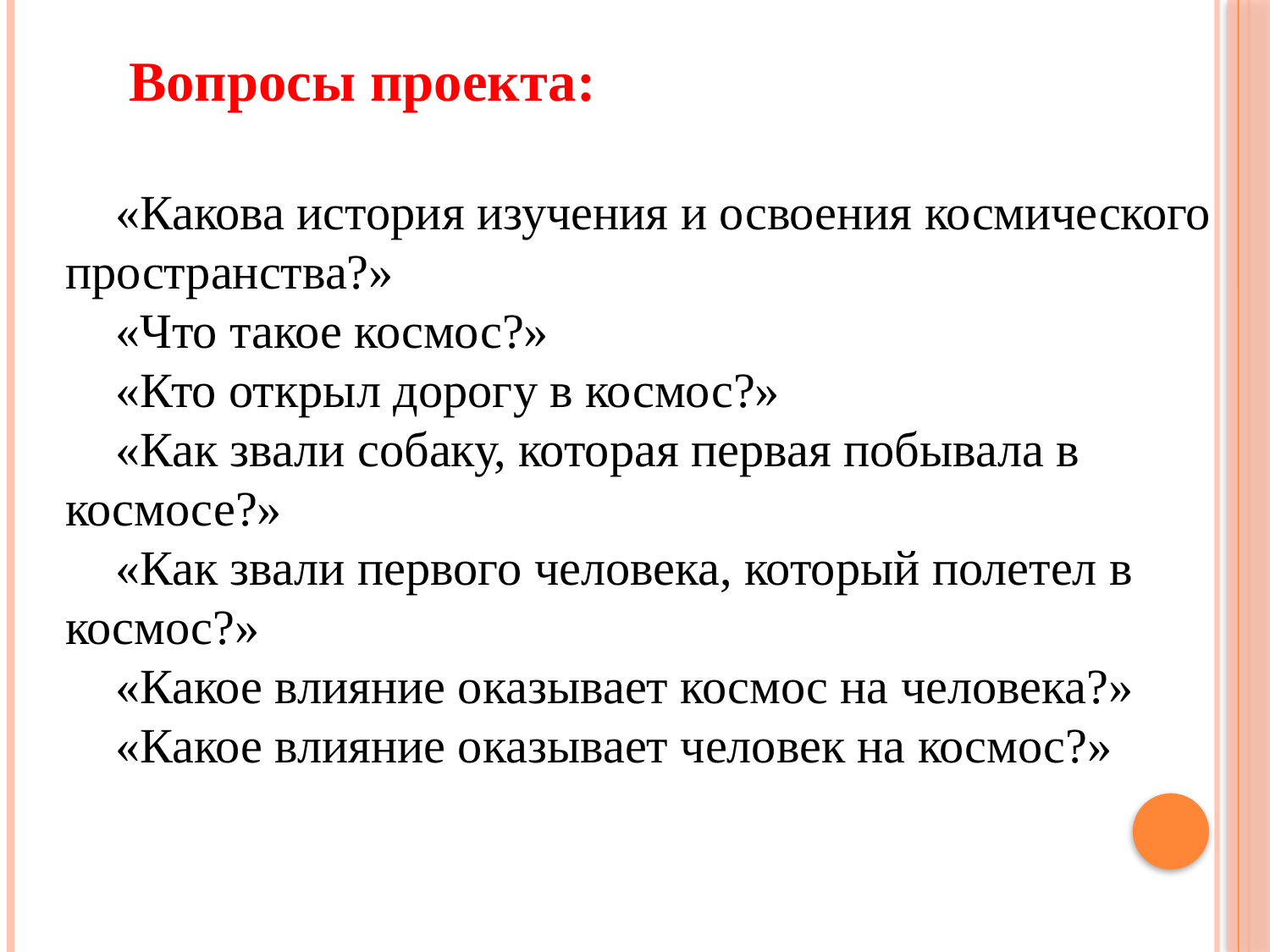

Вопросы проекта:

«Какова история изучения и освоения космического пространства?»
«Что такое космос?»
«Кто открыл дорогу в космос?»
«Как звали собаку, которая первая побывала в космосе?»
«Как звали первого человека, который полетел в космос?»
«Какое влияние оказывает космос на человека?»
«Какое влияние оказывает человек на космос?»